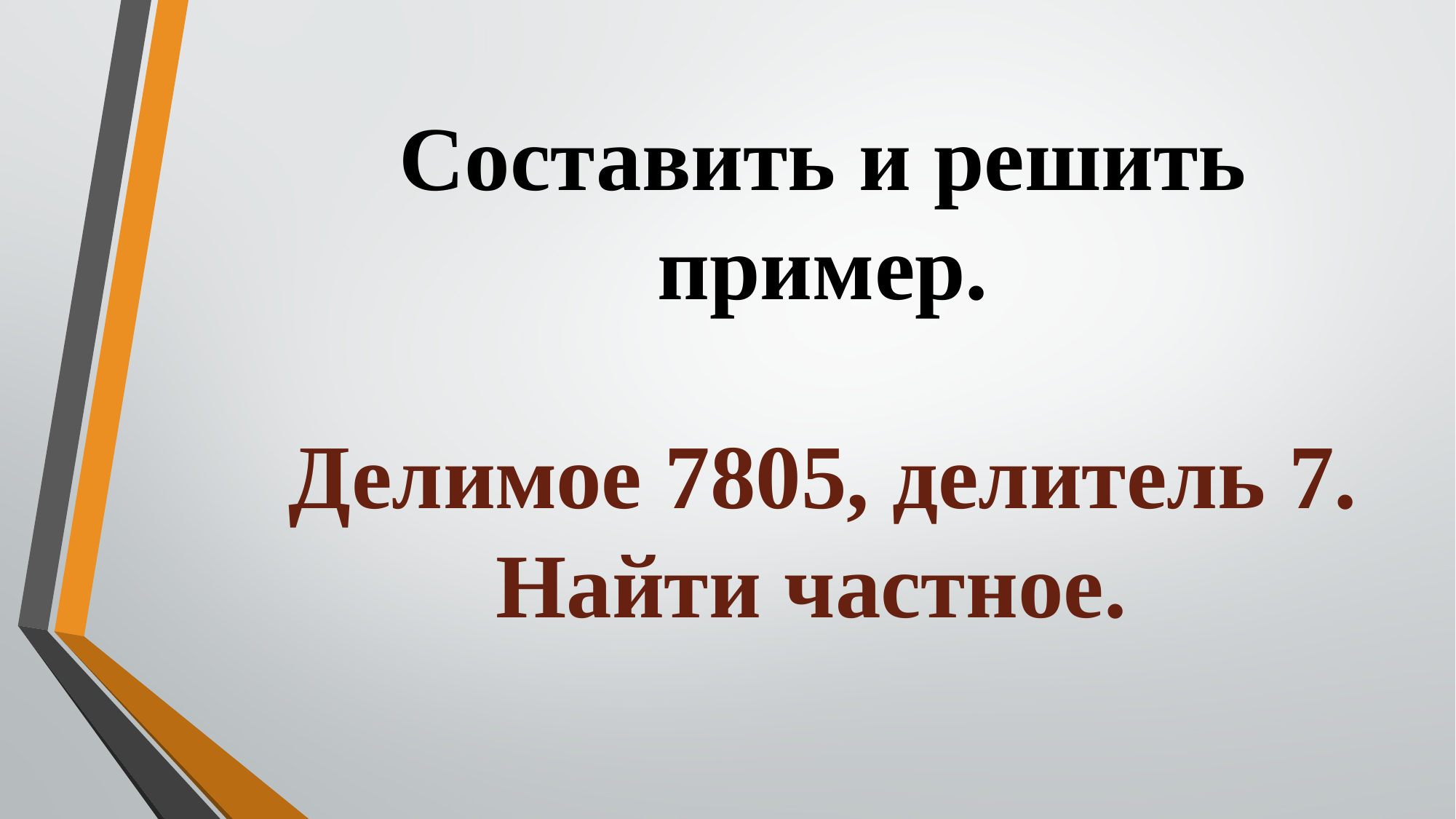

# Составить и решить пример.
Делимое 7805, делитель 7. Найти частное.